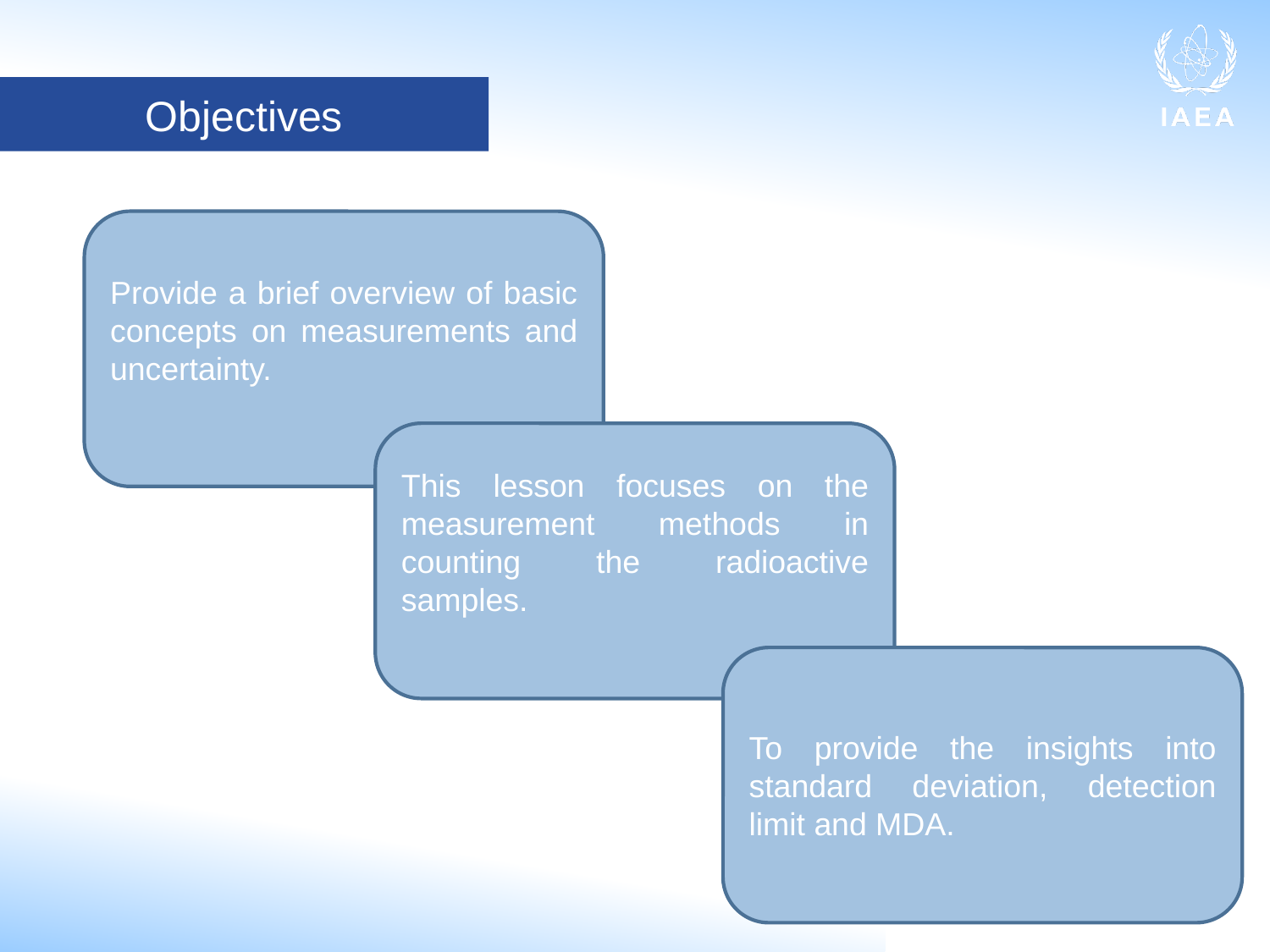

Objectives
Provide a brief overview of basic concepts on measurements and uncertainty.

This lesson focuses on the measurement methods in counting the radioactive samples.

To provide the insights into standard deviation, detection limit and MDA.